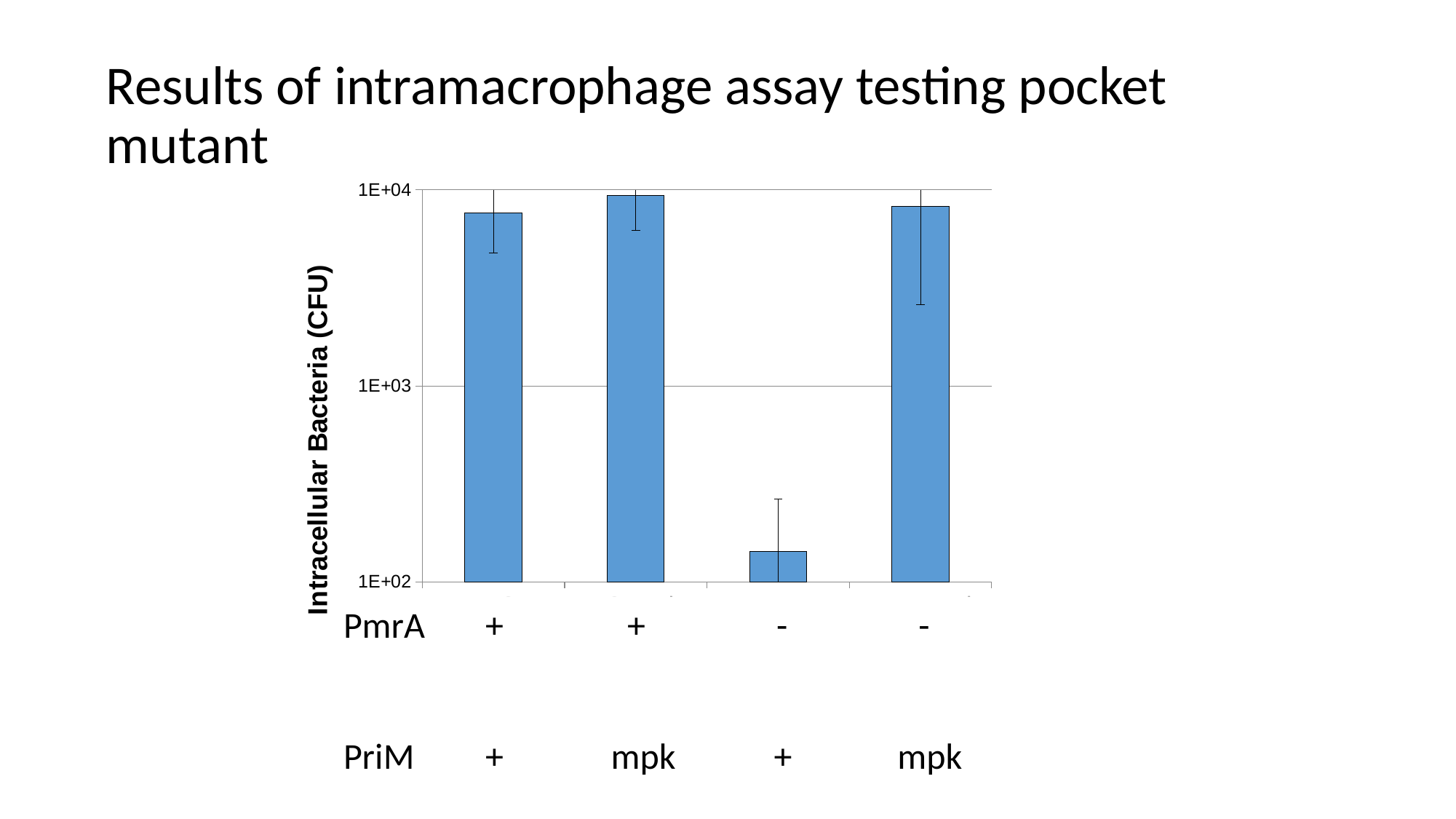

# Results of intramacrophage assay testing pocket mutant

### Chart

| Category | Average CFU per well |
|---|---|
| LVS | 7600.0 |
| LVS_mpk1 | 9400.0 |
| ∆pmrA | 143.33333333333334 |
| ∆pmrA_mpk1 | 8233.333333333334 |
PmrA	    +	        +                -                -

PriM	    +	      mpk            + 	 mpk
LVS
LVS_mpk
ΔpmrA
ΔpmrA_mpk